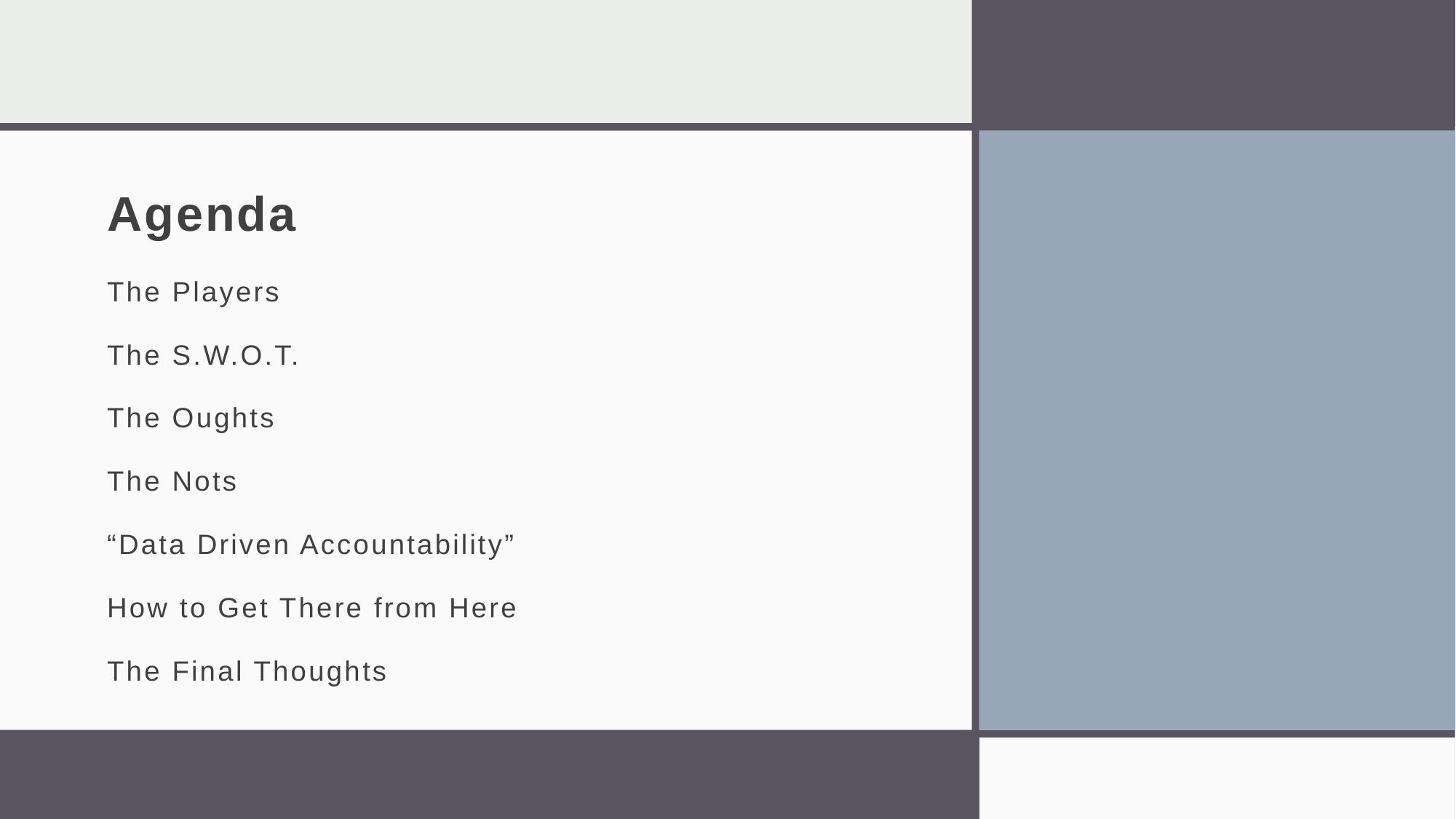

# Agenda
The Players
The S.W.O.T.
The Oughts
The Nots
“Data Driven Accountability”
How to Get There from Here
The Final Thoughts